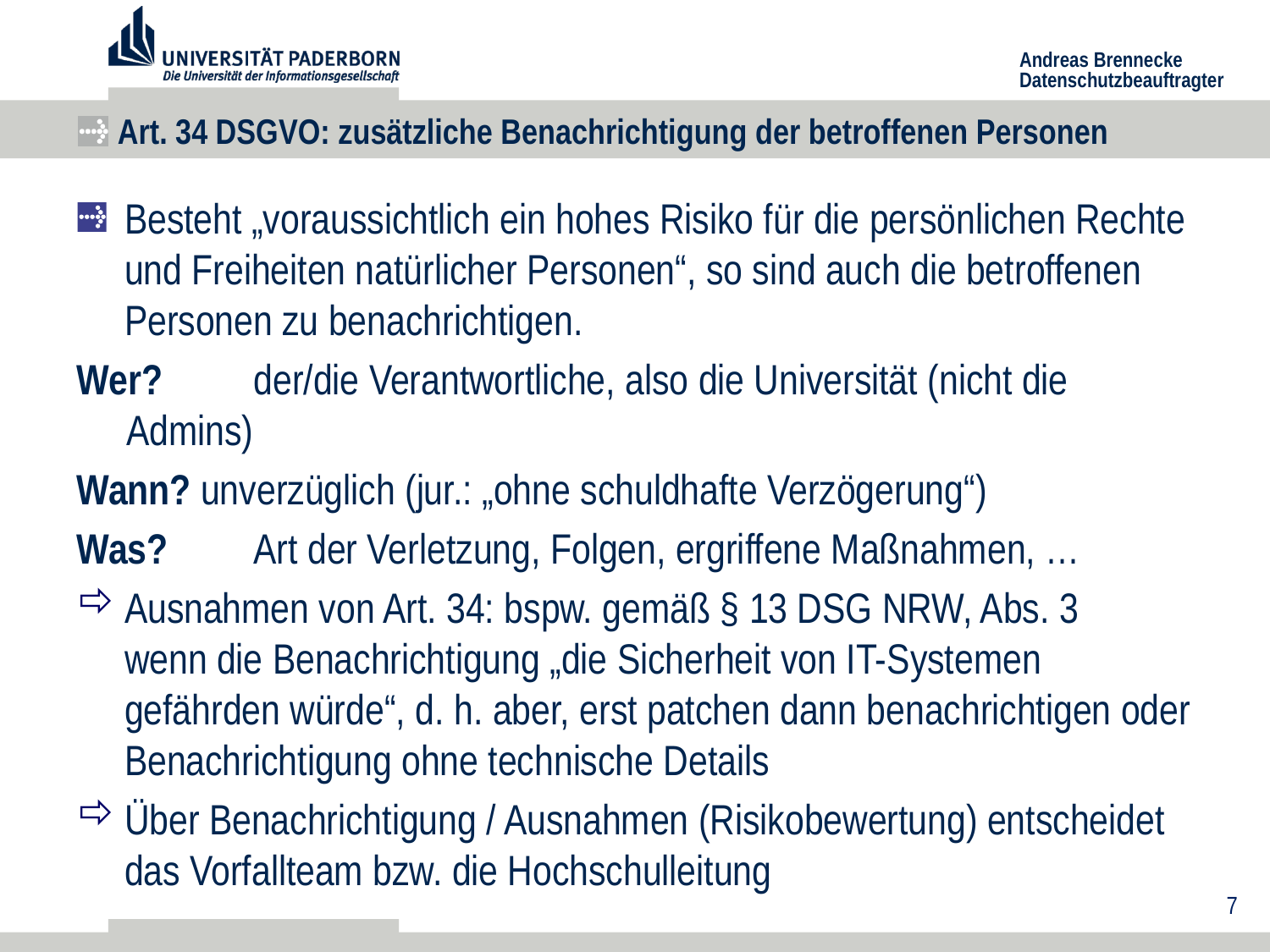

# Art. 34 DSGVO: zusätzliche Benachrichtigung der betroffenen Personen
Besteht „voraussichtlich ein hohes Risiko für die persönlichen Rechte und Freiheiten natürlicher Personen“, so sind auch die betroffenen Personen zu benachrichtigen.
Wer? 	der/die Verantwortliche, also die Universität (nicht die Admins)
Wann? unverzüglich (jur.: „ohne schuldhafte Verzögerung“)
Was?	Art der Verletzung, Folgen, ergriffene Maßnahmen, …
Ausnahmen von Art. 34: bspw. gemäß § 13 DSG NRW, Abs. 3
wenn die Benachrichtigung „die Sicherheit von IT-Systemen gefährden würde“, d. h. aber, erst patchen dann benachrichtigen oder Benachrichtigung ohne technische Details
Über Benachrichtigung / Ausnahmen (Risikobewertung) entscheidet das Vorfallteam bzw. die Hochschulleitung
7